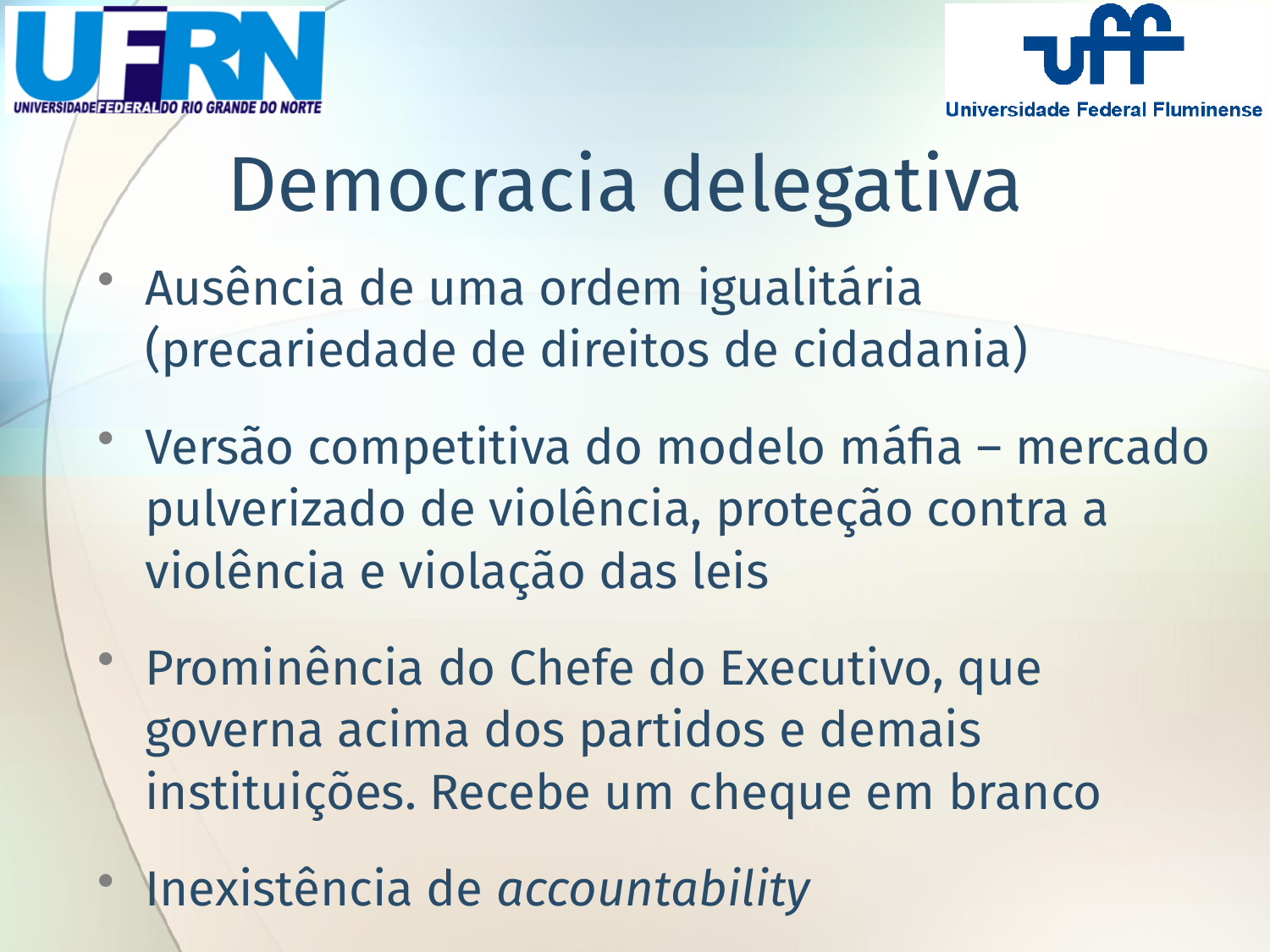

# Democracia delegativa
Ausência de uma ordem igualitária (precariedade de direitos de cidadania)
Versão competitiva do modelo máfia – mercado pulverizado de violência, proteção contra a violência e violação das leis
Prominência do Chefe do Executivo, que  governa acima dos partidos e demais instituições. Recebe um cheque em branco
Inexistência de accountability